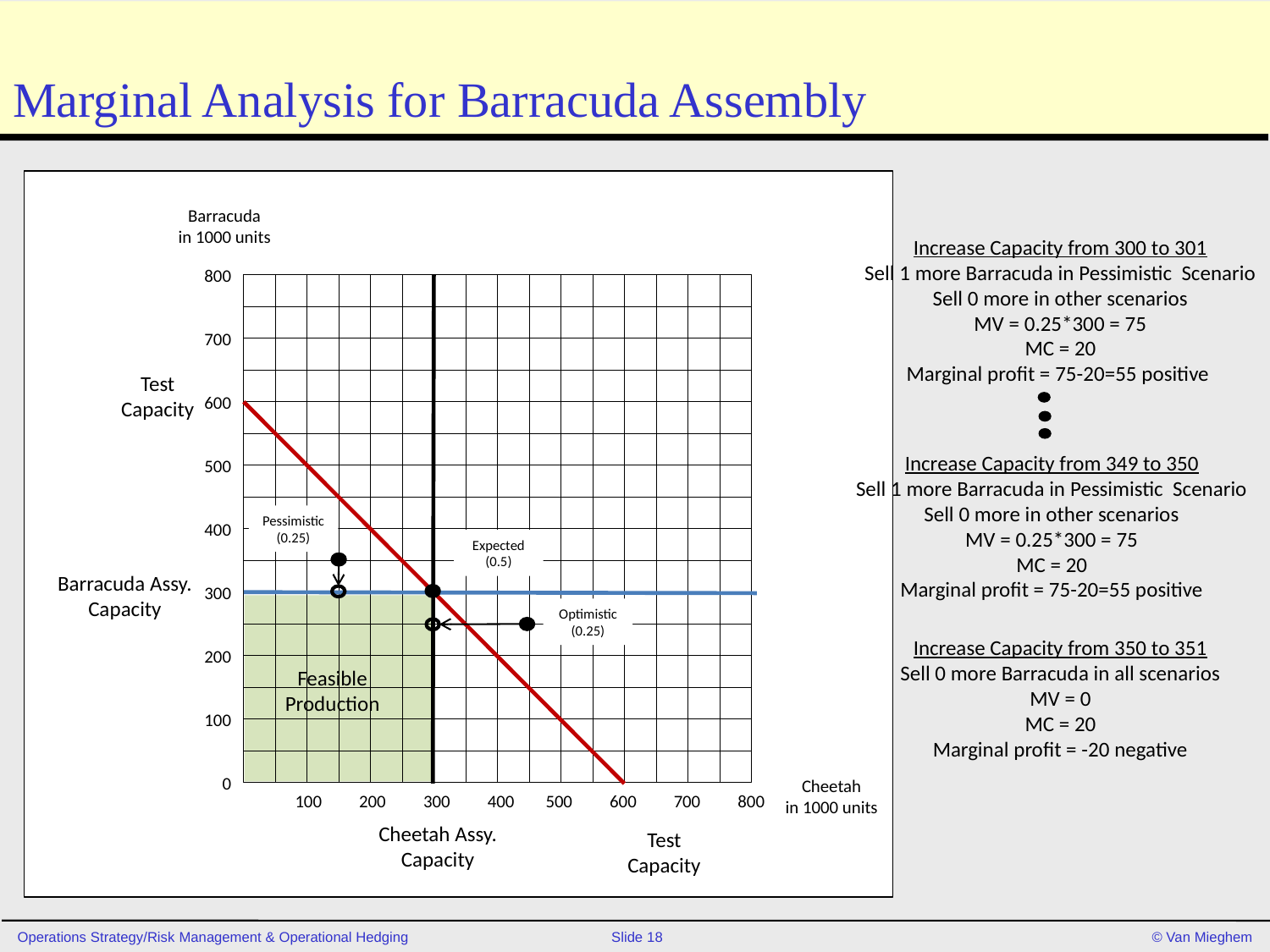

# Marginal Analysis for Barracuda Assembly

Barracuda
in 1000 units
800

700

600

500

400

300

200

100

0
100
200
300
400
500
600
700
800
Test
Capacity
Pessimistic
(0.25)
Expected
(0.5)

Barracuda Assy.
Capacity

Optimistic
(0.25)

Feasible Production
Cheetah
in 1000 units
Cheetah Assy.
Capacity
Test
Capacity
Increase Capacity from 300 to 301
Sell 1 more Barracuda in Pessimistic  Scenario
Sell 0 more in other scenarios
MV = 0.25*300 = 75
MC = 20
Marginal profit = 75-20=55 positive

Increase Capacity from 349 to 350
Sell 1 more Barracuda in Pessimistic  Scenario
Sell 0 more in other scenarios
MV = 0.25*300 = 75
MC = 20
Marginal profit = 75-20=55 positive
Increase Capacity from 350 to 351
Sell 0 more Barracuda in all scenarios
MV = 0
MC = 20
Marginal profit = -20 negative